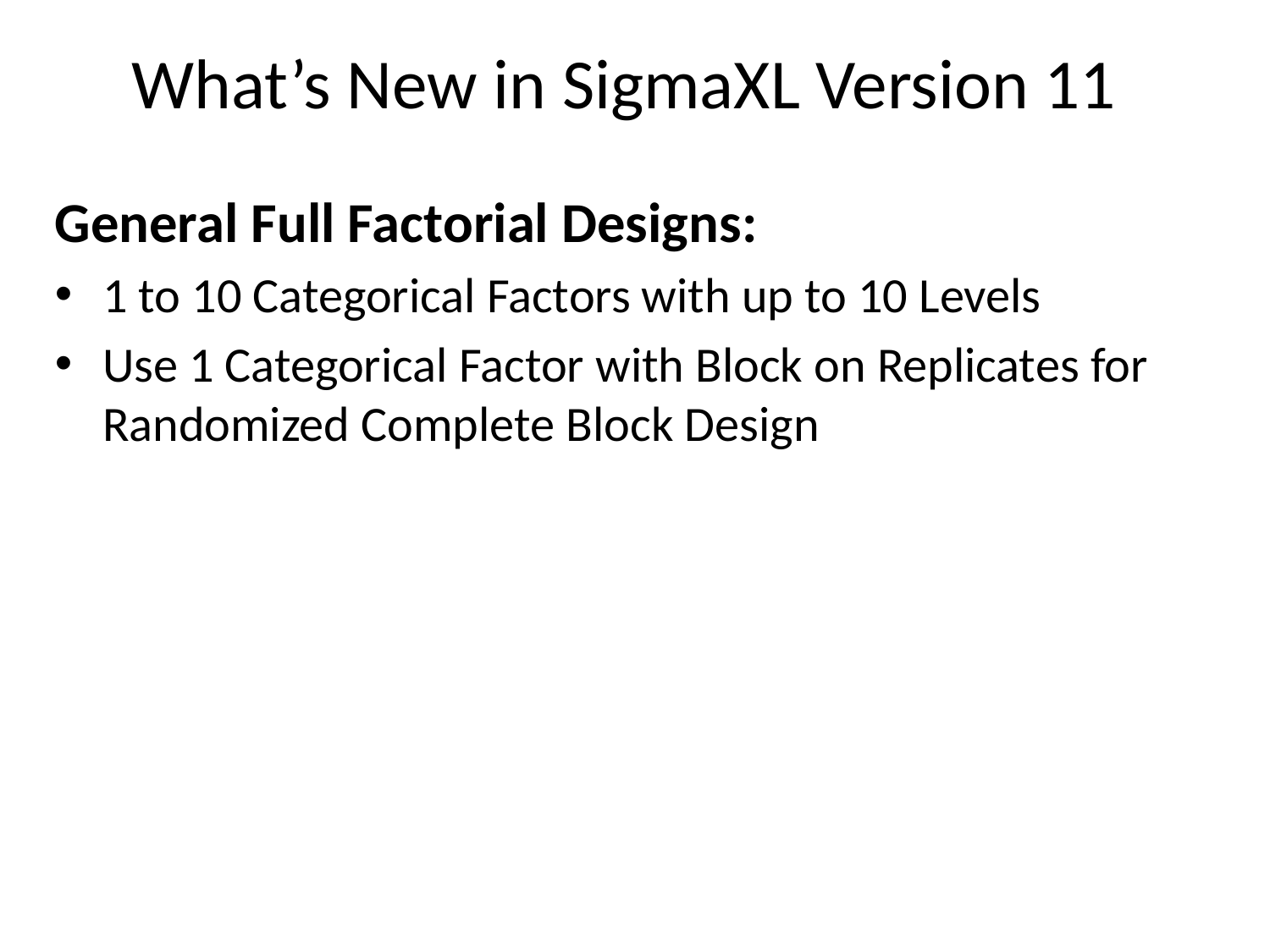

10
# What’s New in SigmaXL Version 11
General Full Factorial Designs:
1 to 10 Categorical Factors with up to 10 Levels
Use 1 Categorical Factor with Block on Replicates for Randomized Complete Block Design